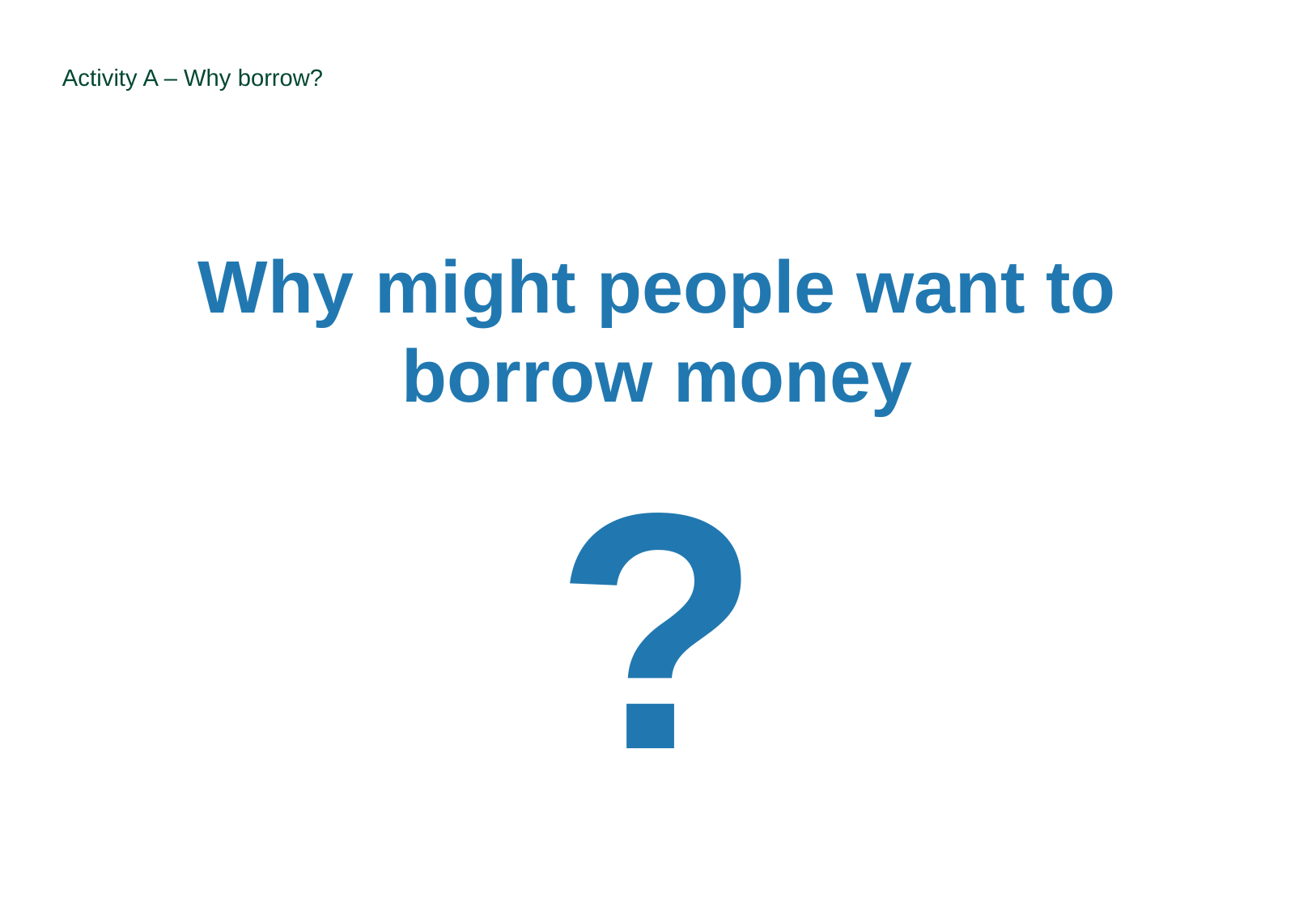

# Activity A – Why borrow?
Why might people want to borrow money
?